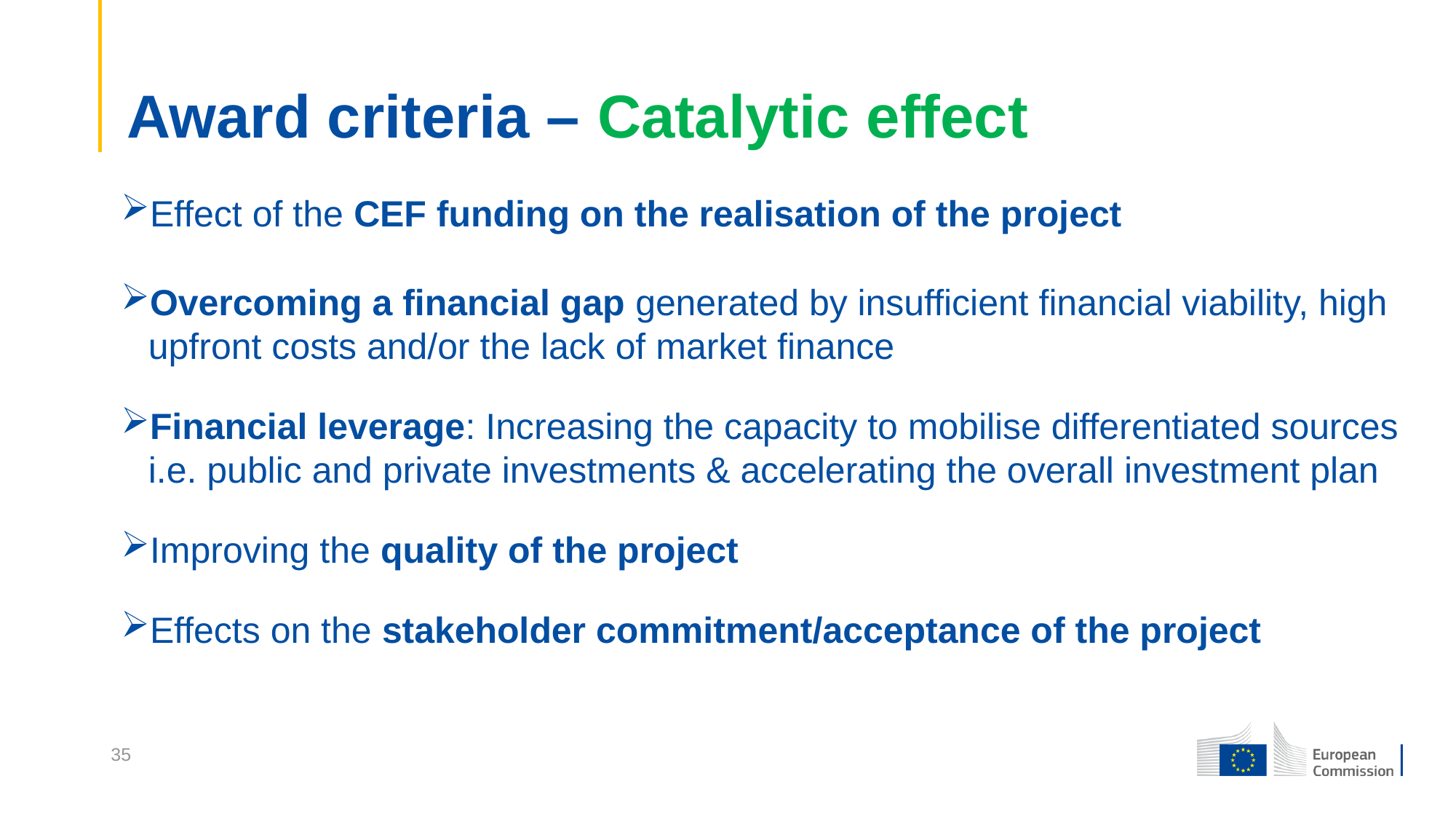

# Award criteria – Catalytic effect
Effect of the CEF funding on the realisation of the project
Overcoming a financial gap generated by insufficient financial viability, high upfront costs and/or the lack of market finance
Financial leverage: Increasing the capacity to mobilise differentiated sources i.e. public and private investments & accelerating the overall investment plan
Improving the quality of the project
Effects on the stakeholder commitment/acceptance of the project
35